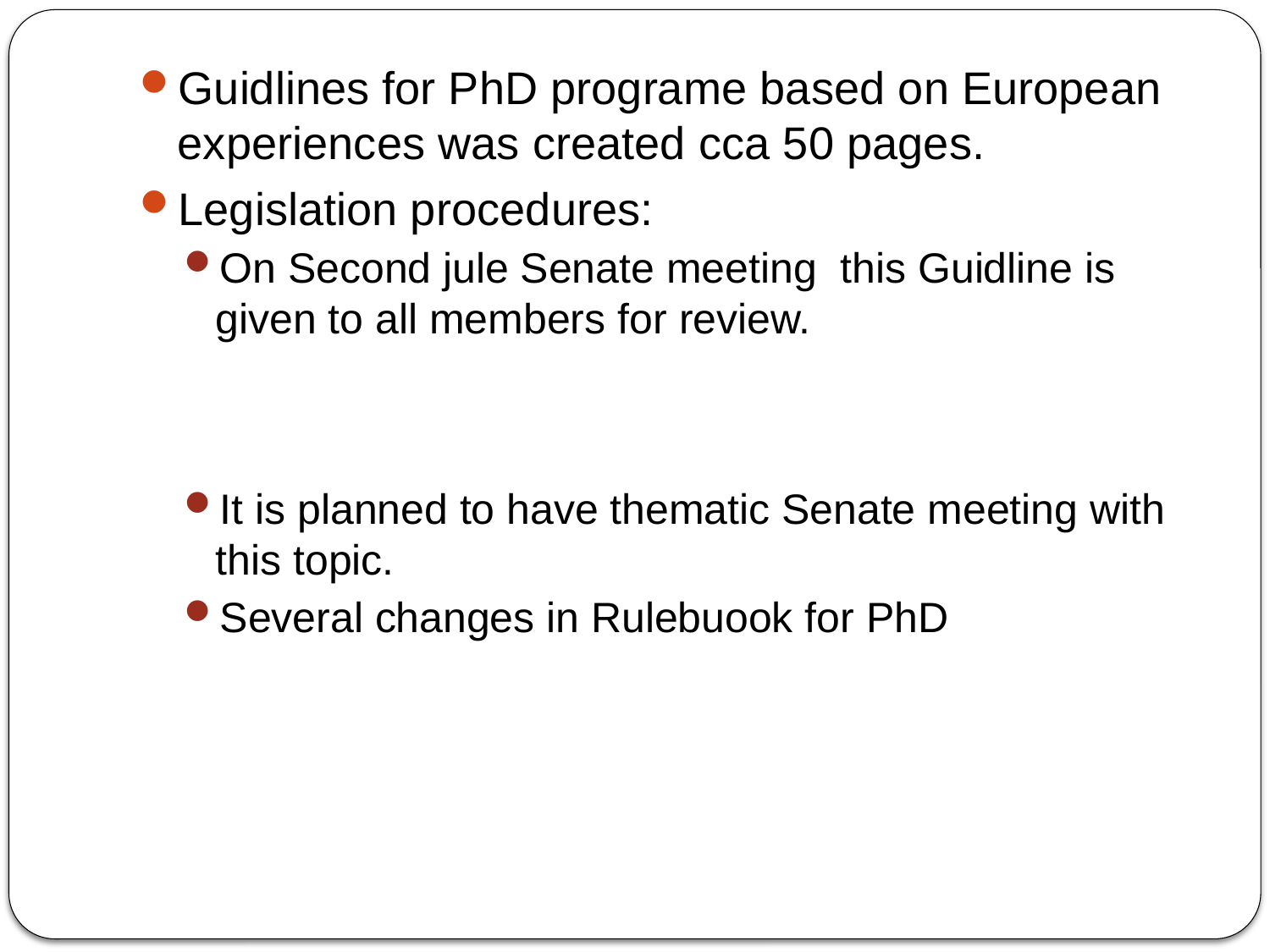

Guidlines for PhD programe based on European experiences was created cca 50 pages.
Legislation procedures:
On Second jule Senate meeting  this Guidline is given to all members for review.

It is planned to have thematic Senate meeting with this topic.
Several changes in Rulebuook for PhD